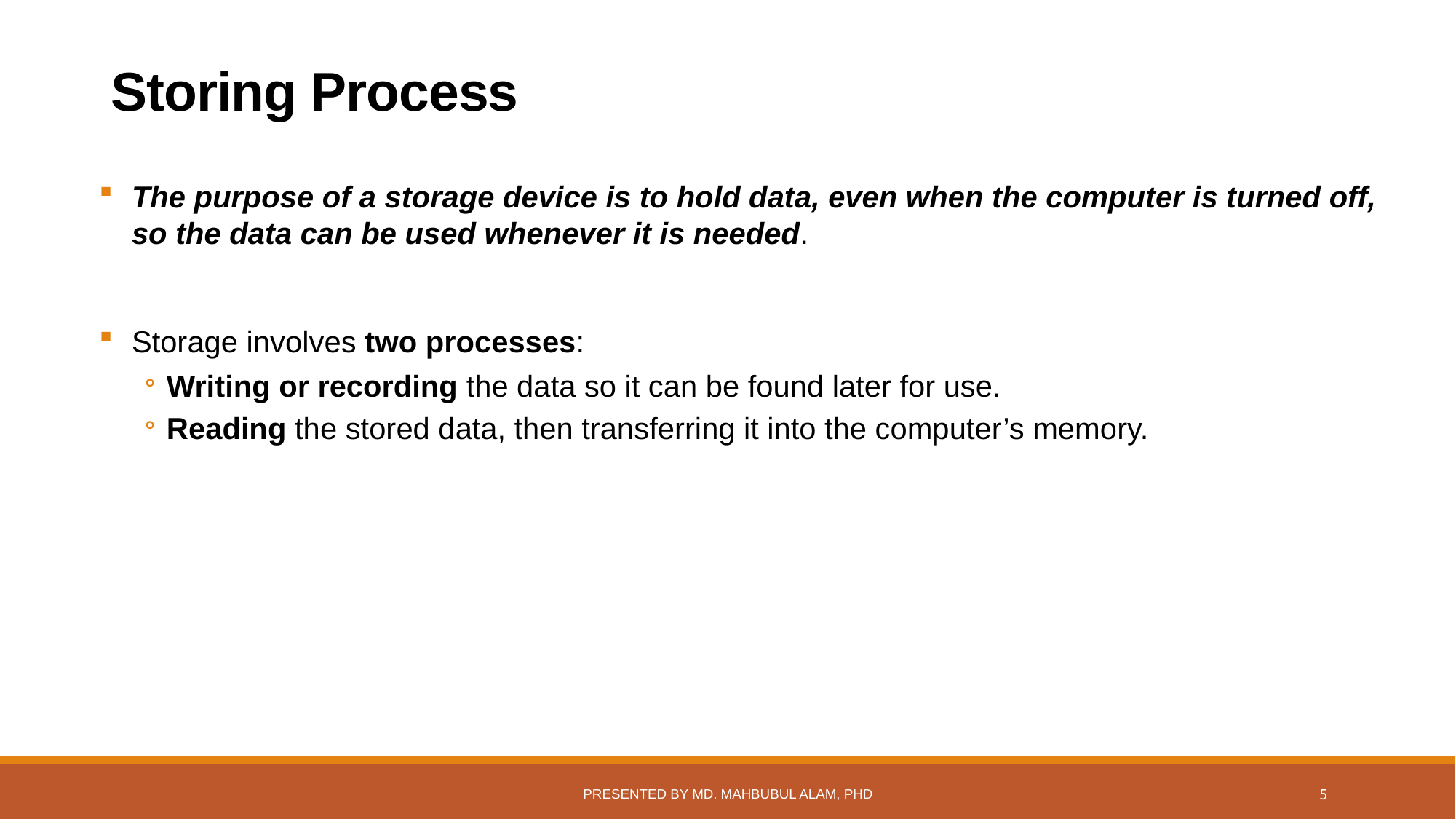

# Storing Process
The purpose of a storage device is to hold data, even when the computer is turned off, so the data can be used whenever it is needed.

Storage involves two processes:
Writing or recording the data so it can be found later for use.
Reading the stored data, then transferring it into the computer’s memory.
Presented by Md. Mahbubul Alam, PhD
5